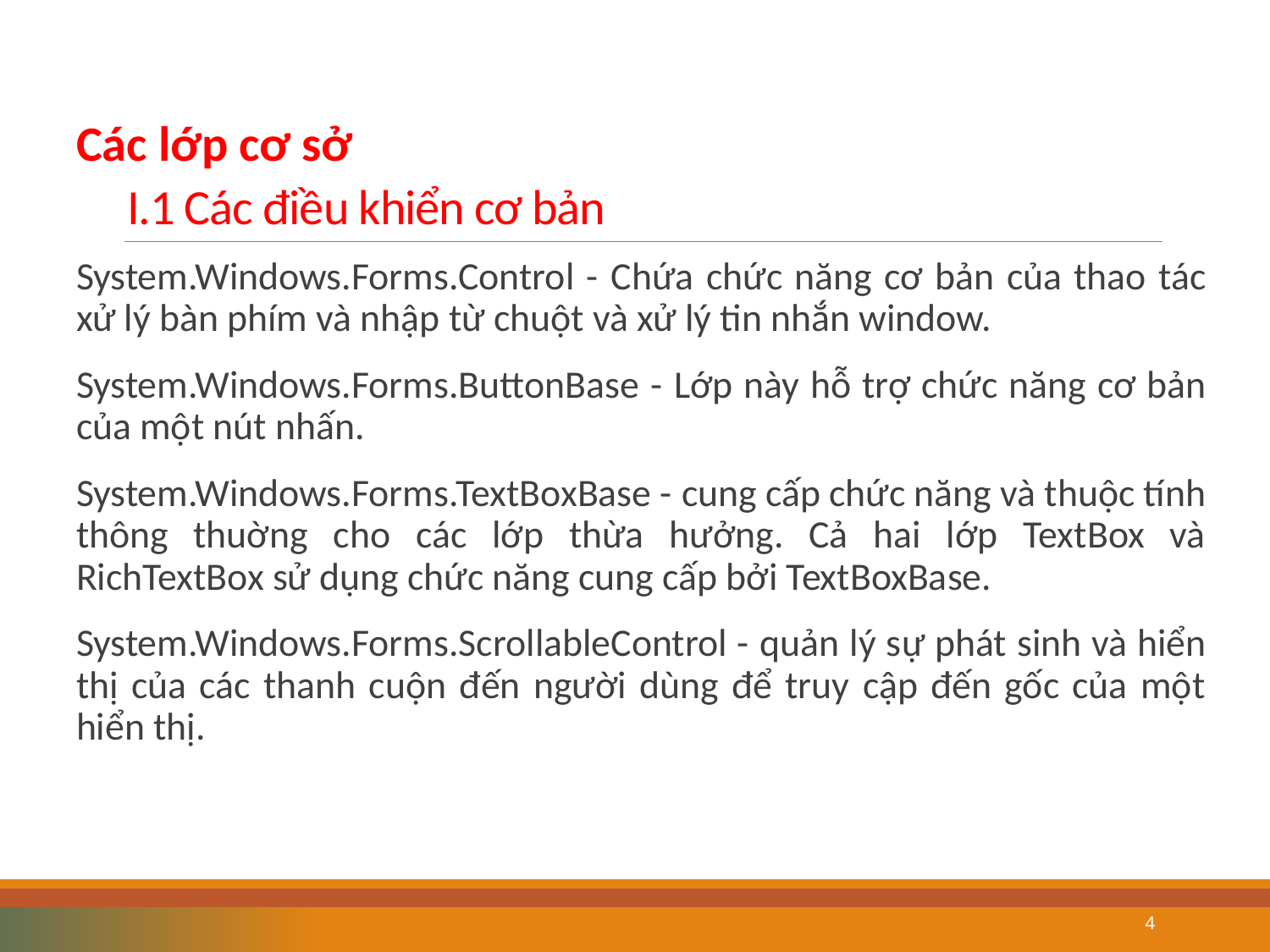

# I.1 Các điều khiển cơ bản
Các lớp cơ sở
System.Windows.Forms.Control - Chứa chức năng cơ bản của thao tác xử lý bàn phím và nhập từ chuột và xử lý tin nhắn window.
System.Windows.Forms.ButtonBase - Lớp này hỗ trợ chức năng cơ bản của một nút nhấn.
System.Windows.Forms.TextBoxBase - cung cấp chức năng và thuộc tính thông thuờng cho các lớp thừa hưởng. Cả hai lớp TextBox và RichTextBox sử dụng chức năng cung cấp bởi TextBoxBase.
System.Windows.Forms.ScrollableControl - quản lý sự phát sinh và hiển thị của các thanh cuộn đến người dùng để truy cập đến gốc của một hiển thị.
4